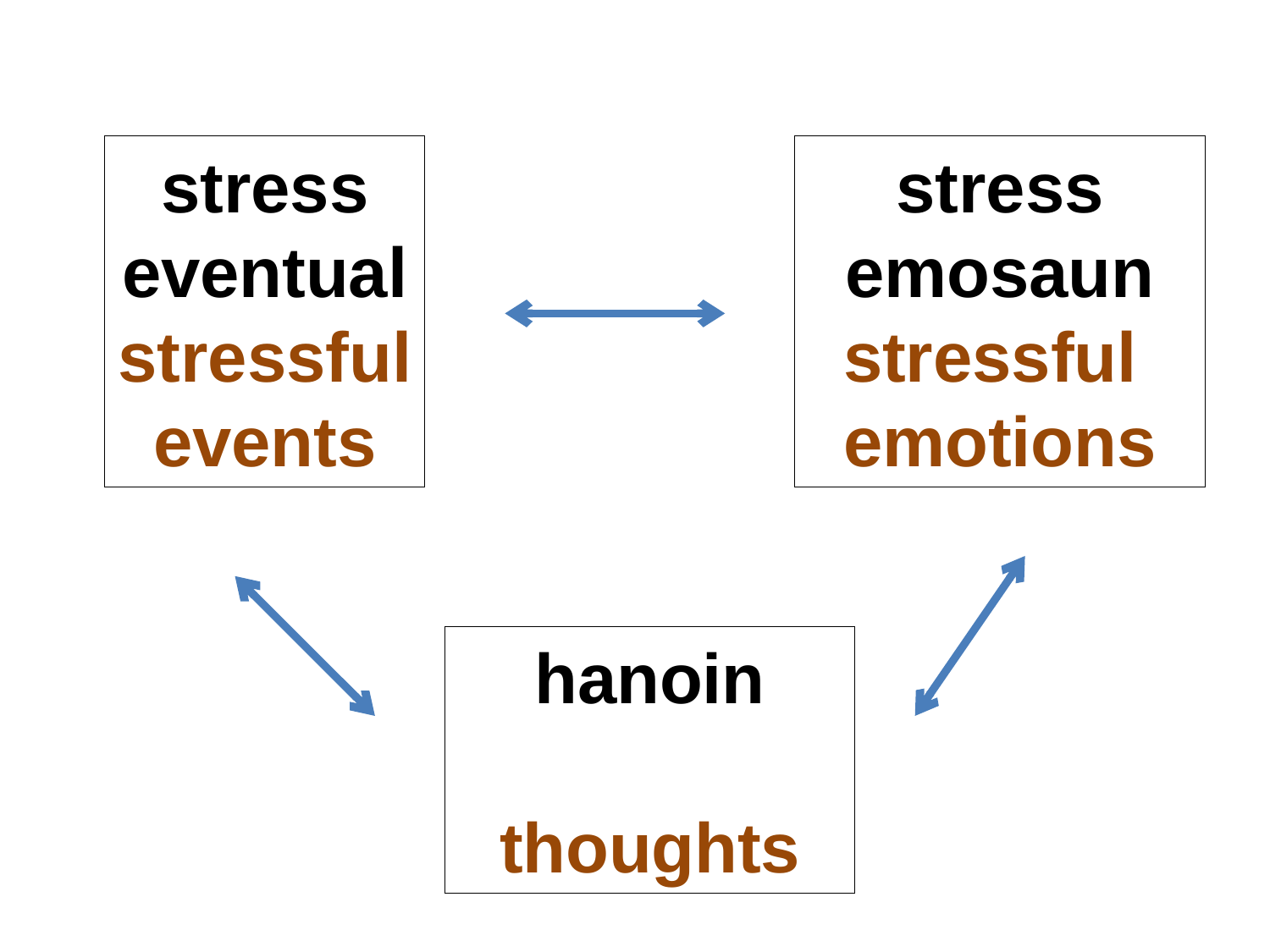

stress eventual
stressful
events
stress emosaun
stressful
emotions
hanoin

thoughts